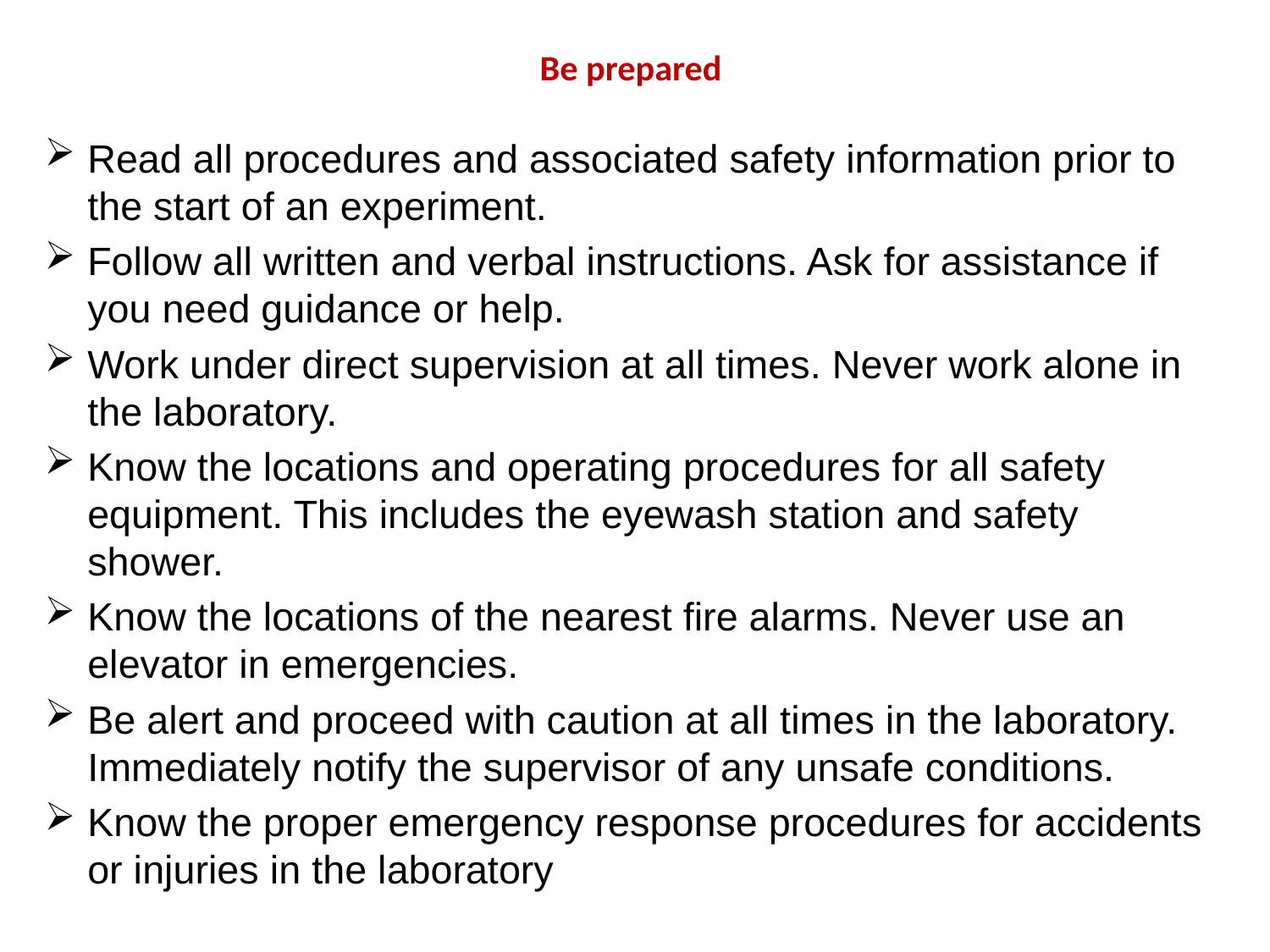

# Be prepared
Read all procedures and associated safety information prior to the start of an experiment.
Follow all written and verbal instructions. Ask for assistance if you need guidance or help.
Work under direct supervision at all times. Never work alone in the laboratory.
Know the locations and operating procedures for all safety equipment. This includes the eyewash station and safety shower.
Know the locations of the nearest fire alarms. Never use an elevator in emergencies.
Be alert and proceed with caution at all times in the laboratory. Immediately notify the supervisor of any unsafe conditions.
Know the proper emergency response procedures for accidents or injuries in the laboratory